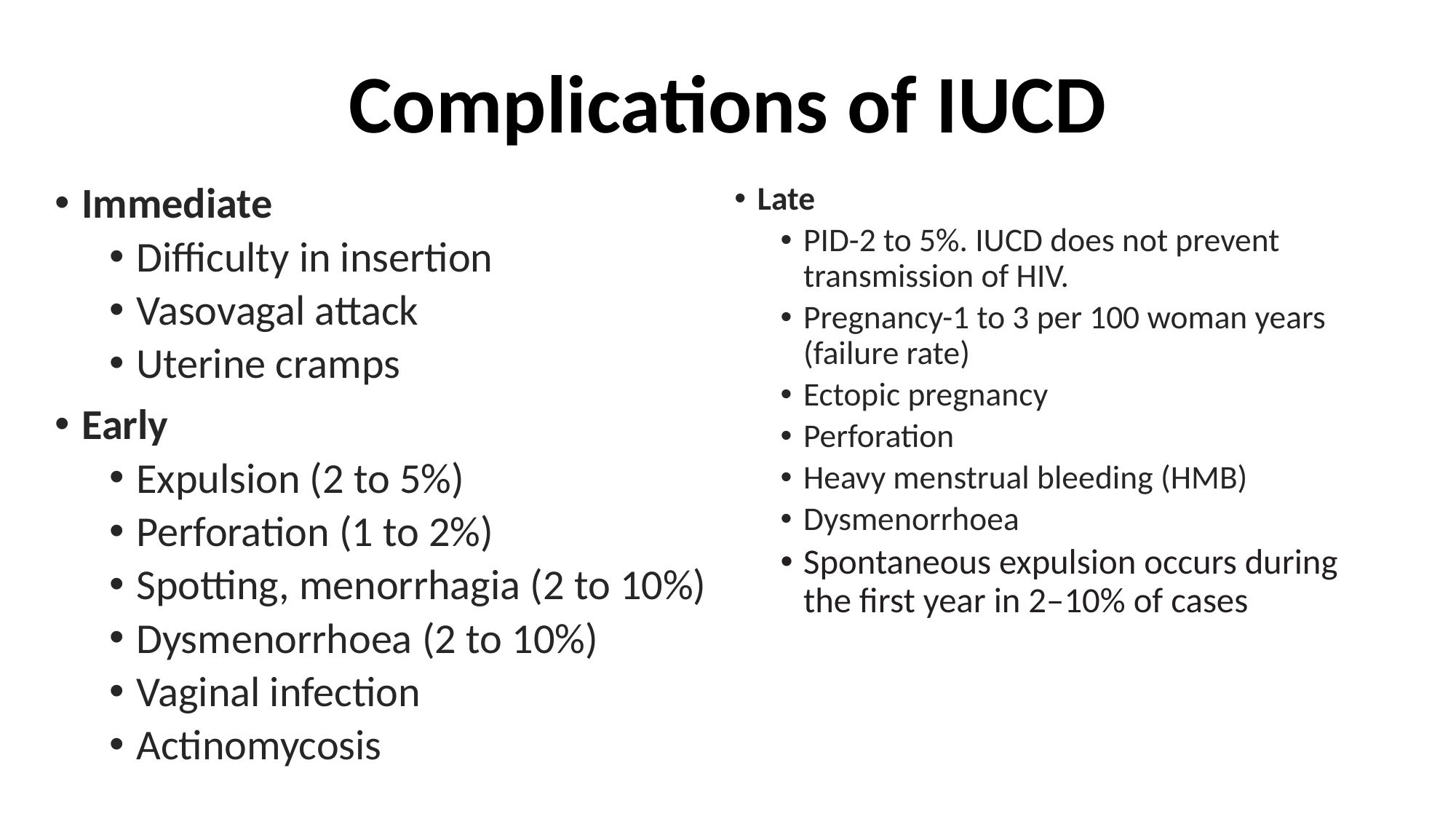

# Complications of IUCD
Immediate
Difficulty in insertion
Vasovagal attack
Uterine cramps
Early
Expulsion (2 to 5%)
Perforation (1 to 2%)
Spotting, menorrhagia (2 to 10%)
Dysmenorrhoea (2 to 10%)
Vaginal infection
Actinomycosis

Late
PID-2 to 5%. IUCD does not prevent transmission of HIV.
Pregnancy-1 to 3 per 100 woman years (failure rate)
Ectopic pregnancy
Perforation
Heavy menstrual bleeding (HMB)
Dysmenorrhoea
Spontaneous expulsion occurs during the first year in 2–10% of cases